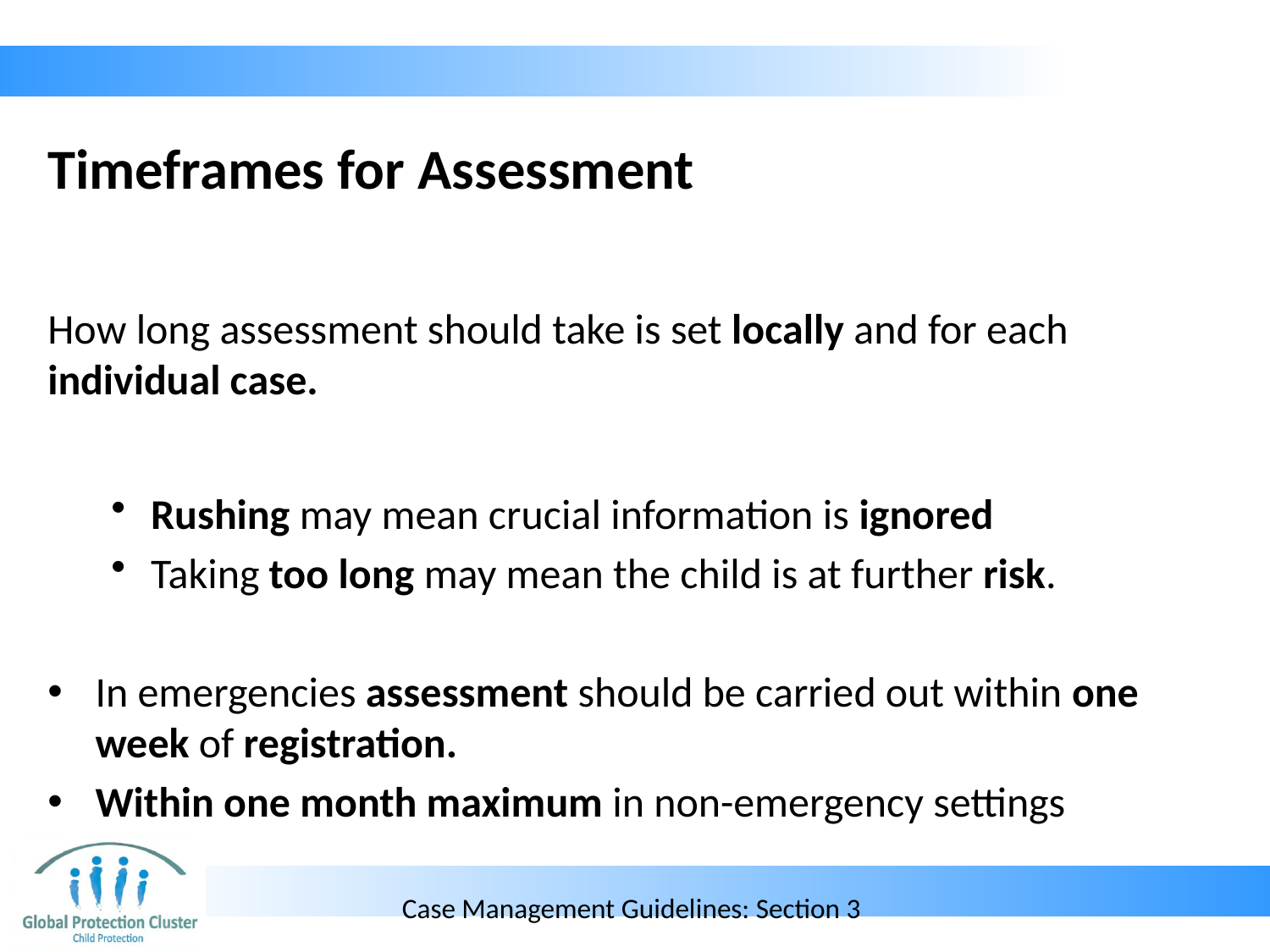

# Timeframes for Assessment

How long assessment should take is set locally and for each individual case.

Rushing may mean crucial information is ignored
Taking too long may mean the child is at further risk.

In emergencies assessment should be carried out within one week of registration.
Within one month maximum in non-emergency settings

Case Management Guidelines: Section 3